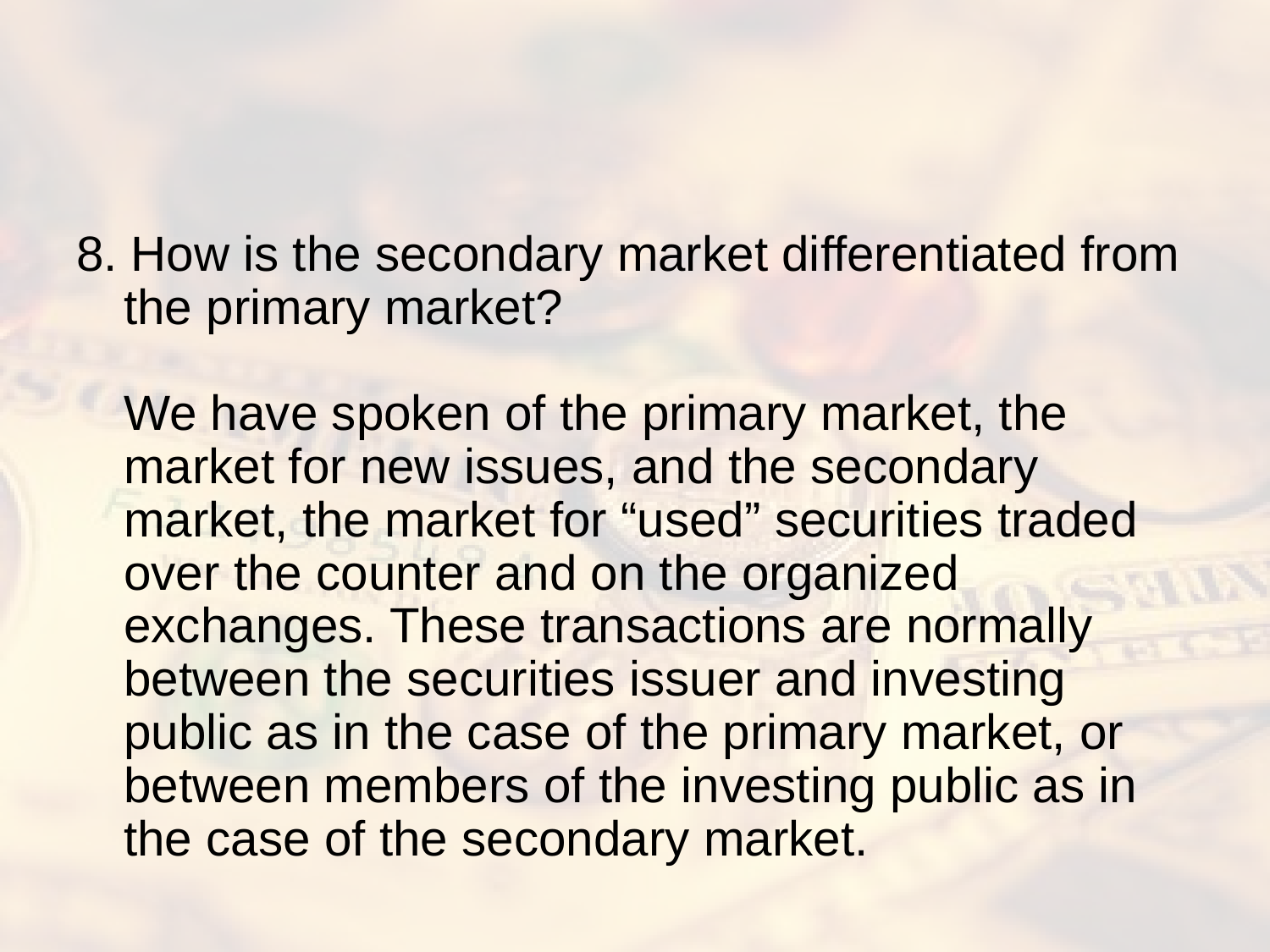

#
8. How is the secondary market differentiated from the primary market?
We have spoken of the primary market, the market for new issues, and the secondary market, the market for “used” securities traded over the counter and on the organized exchanges. These transactions are normally between the securities issuer and investing public as in the case of the primary market, or between members of the investing public as in the case of the secondary market.